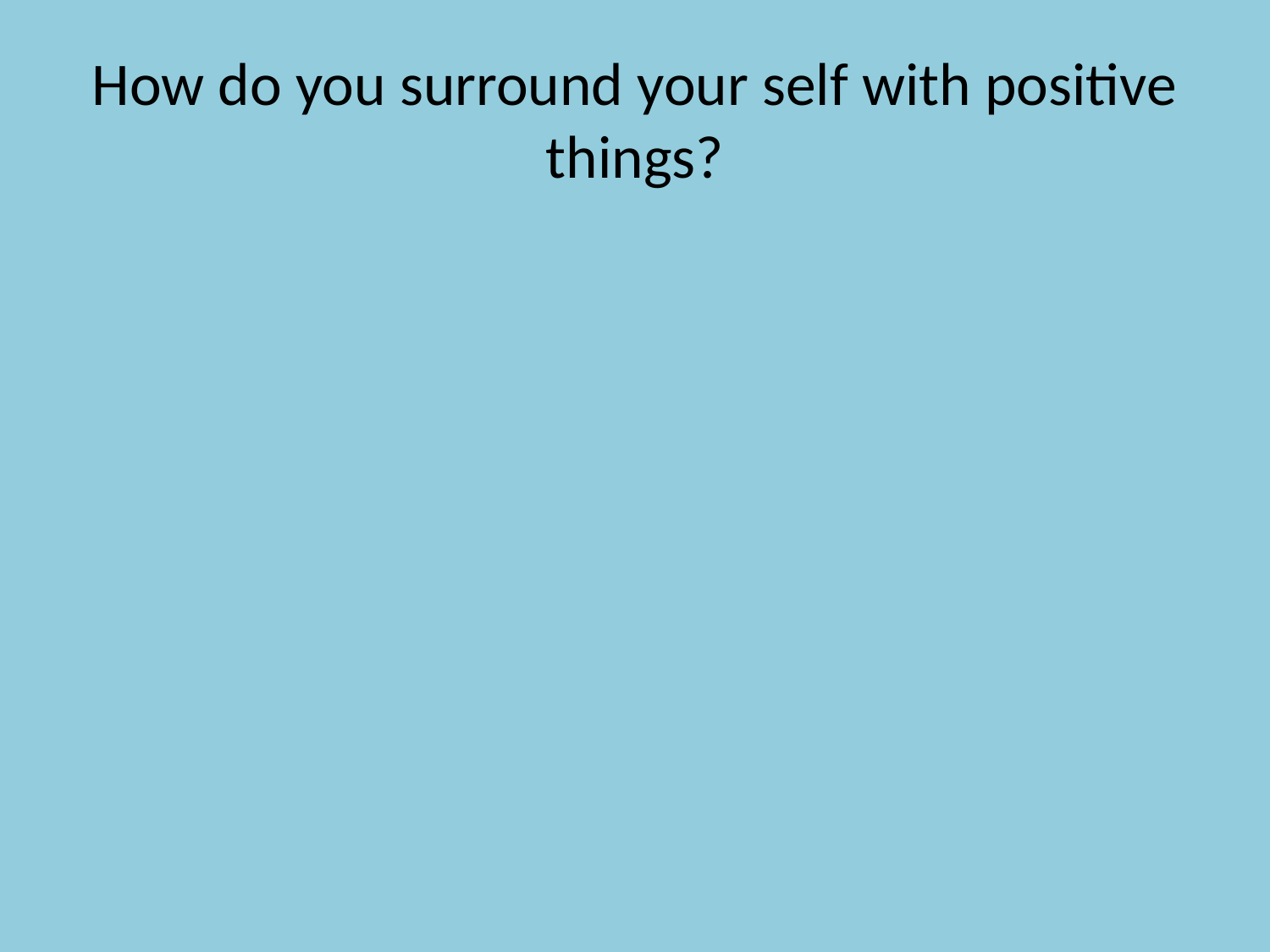

# How do you surround your self with positive things?